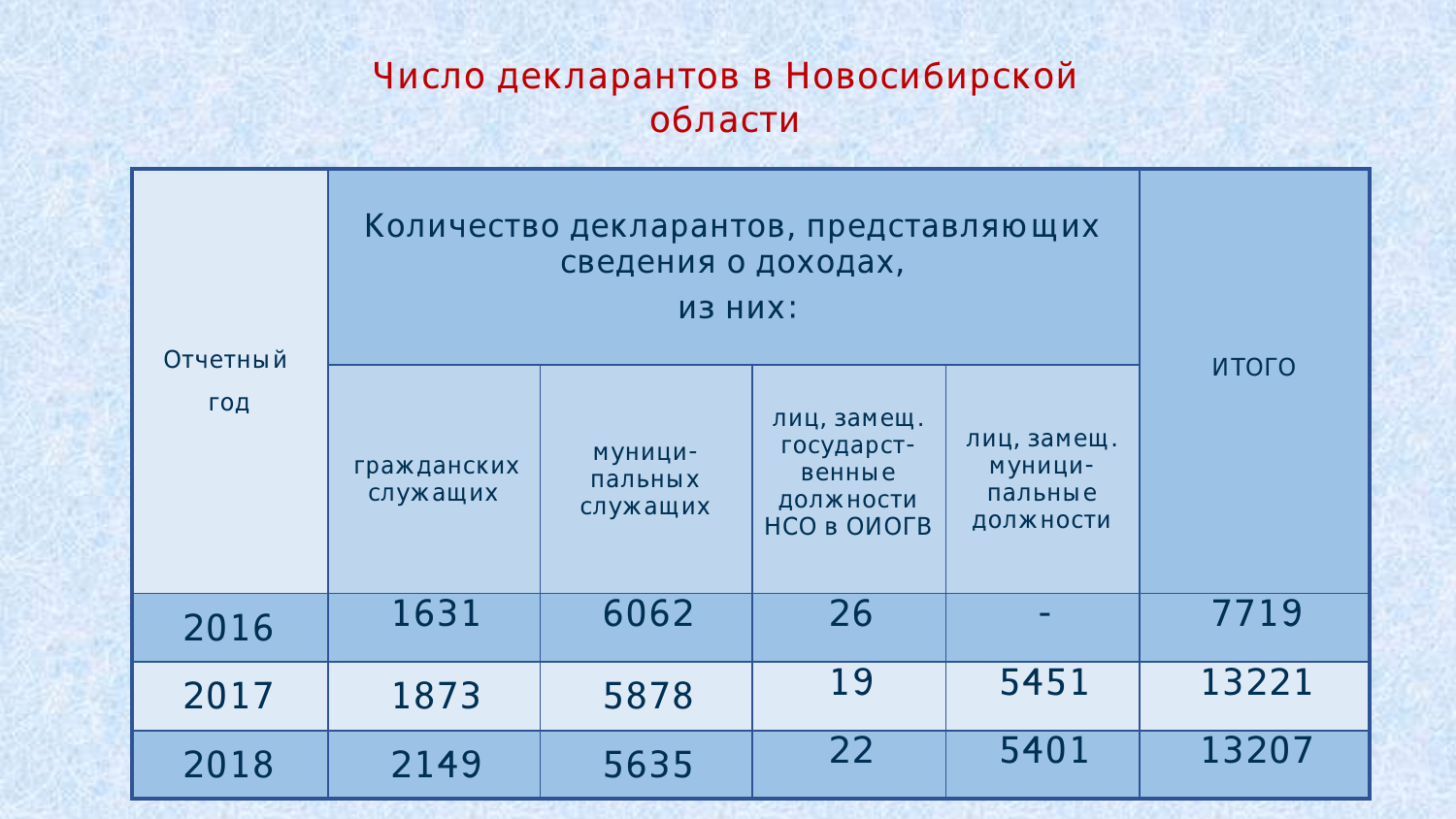

Число декларантов в Новосибирской области
| Отчетный год | Количество декларантов, представляющих сведения о доходах, из них: |  |  |  | ИТОГО |
| --- | --- | --- | --- | --- | --- |
|  | гражданских служащих | муници-пальных служащих | лиц, замещ. государст-венные должности НСО в ОИОГВ | лиц, замещ. муници-пальные должности |  |
| 2016 | 1631 | 6062 | 26 | - | 7719 |
| 2017 | 1873 | 5878 | 19 | 5451 | 13221 |
| 2018 | 2149 | 5635 | 22 | 5401 | 13207 |